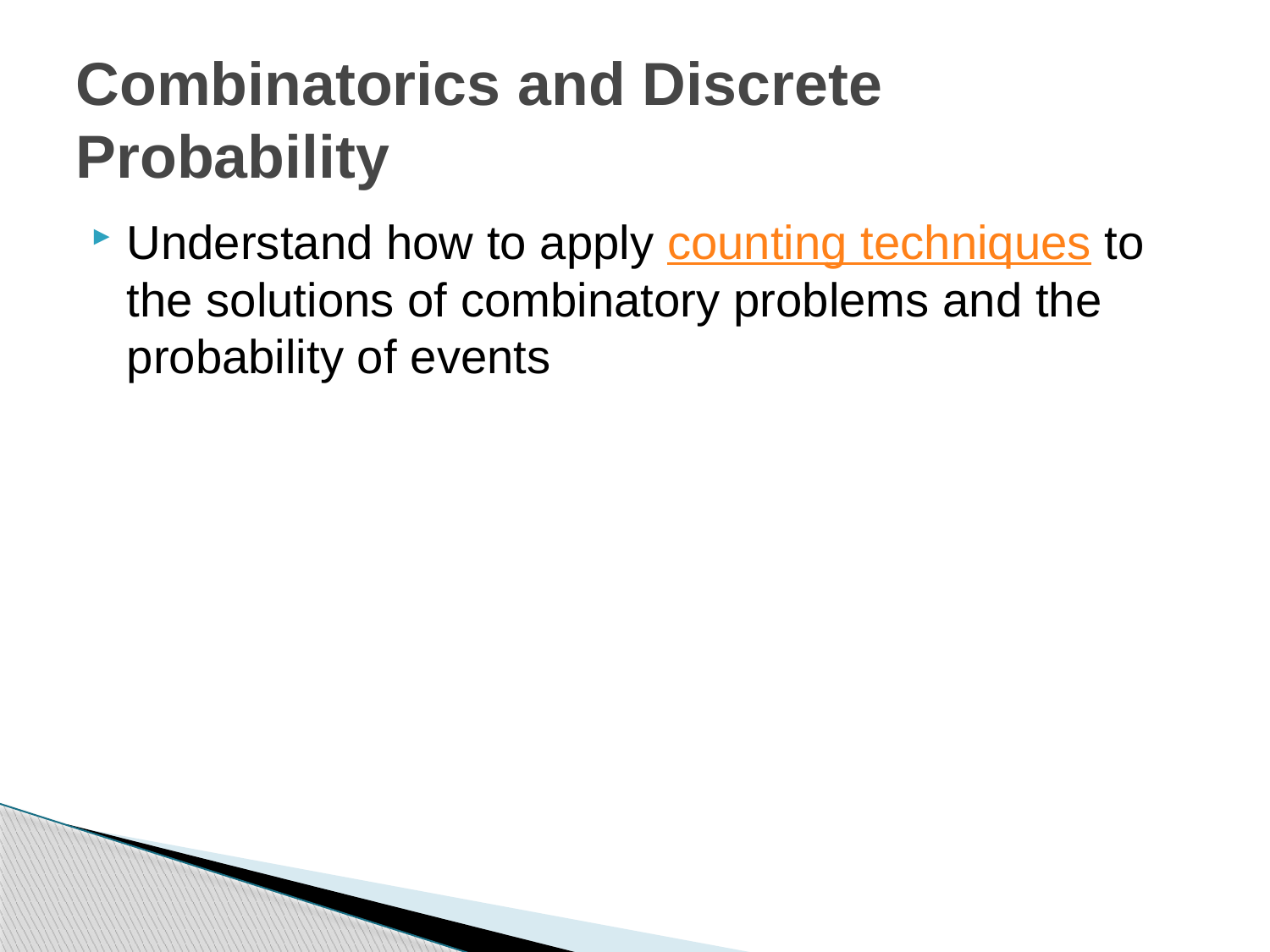

# Combinatorics and Discrete Probability
Understand how to apply counting techniques to the solutions of combinatory problems and the probability of events